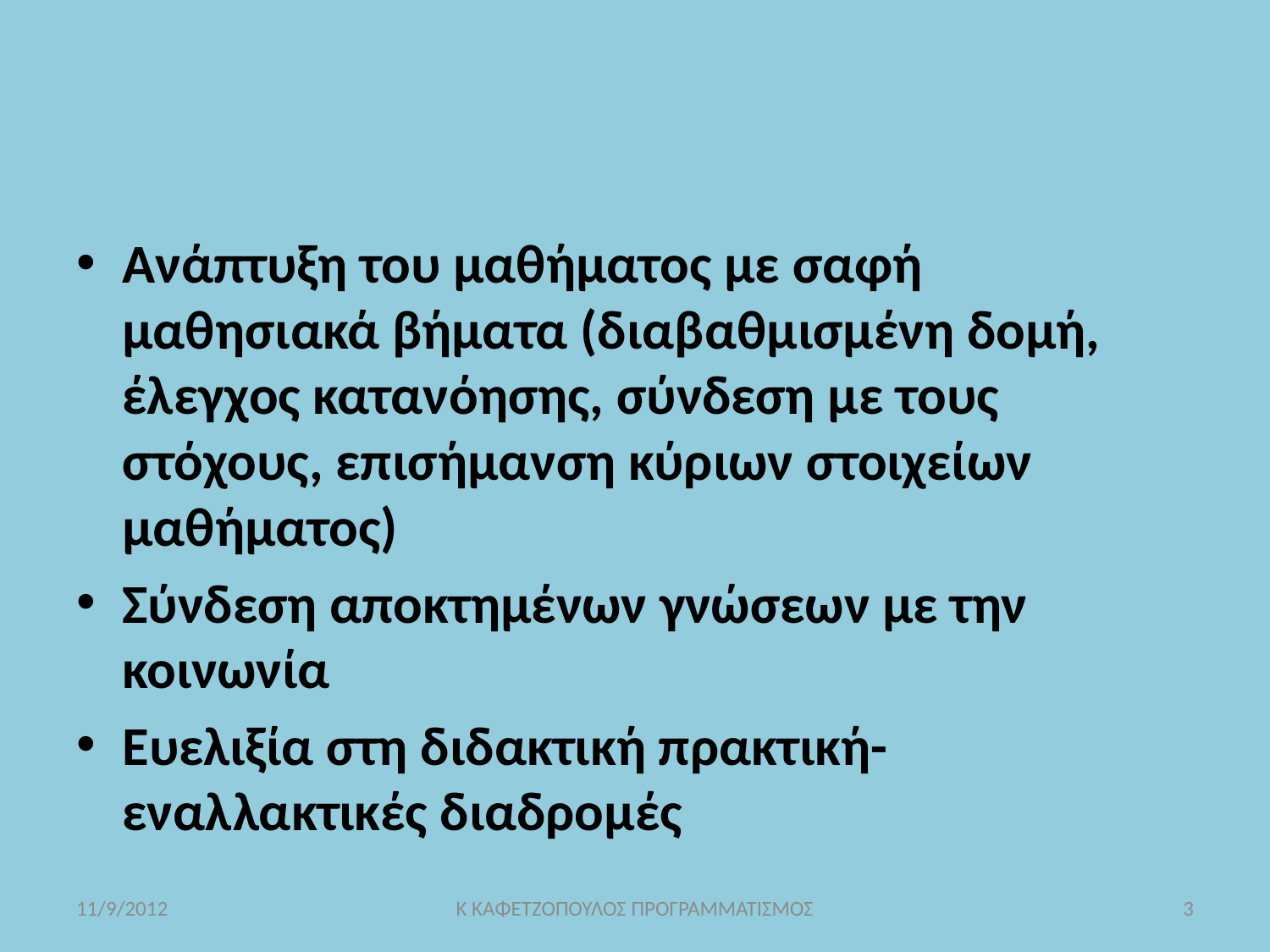

#
Ανάπτυξη του μαθήματος με σαφή μαθησιακά βήματα (διαβαθμισμένη δομή, έλεγχος κατανόησης, σύνδεση με τους στόχους, επισήμανση κύριων στοιχείων μαθήματος)
Σύνδεση αποκτημένων γνώσεων με την κοινωνία
Ευελιξία στη διδακτική πρακτική-εναλλακτικές διαδρομές

11/9/2012
Κ ΚΑΦΕΤΖΟΠΟΥΛΟΣ ΠΡΟΓΡΑΜΜΑΤΙΣΜΟΣ
3